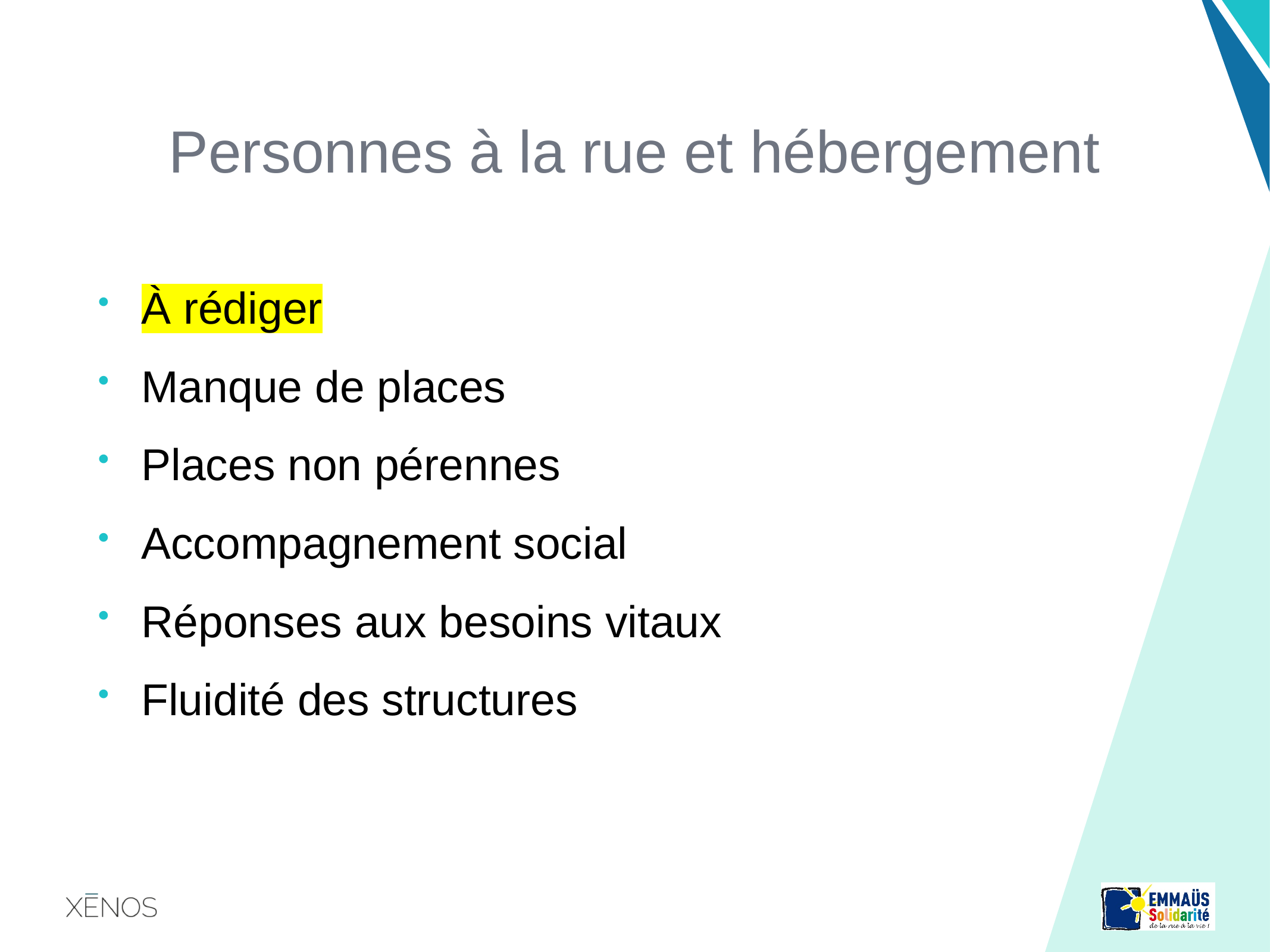

# Personnes à la rue et hébergement

À rédiger
Manque de places
Places non pérennes
Accompagnement social
Réponses aux besoins vitaux
Fluidité des structures